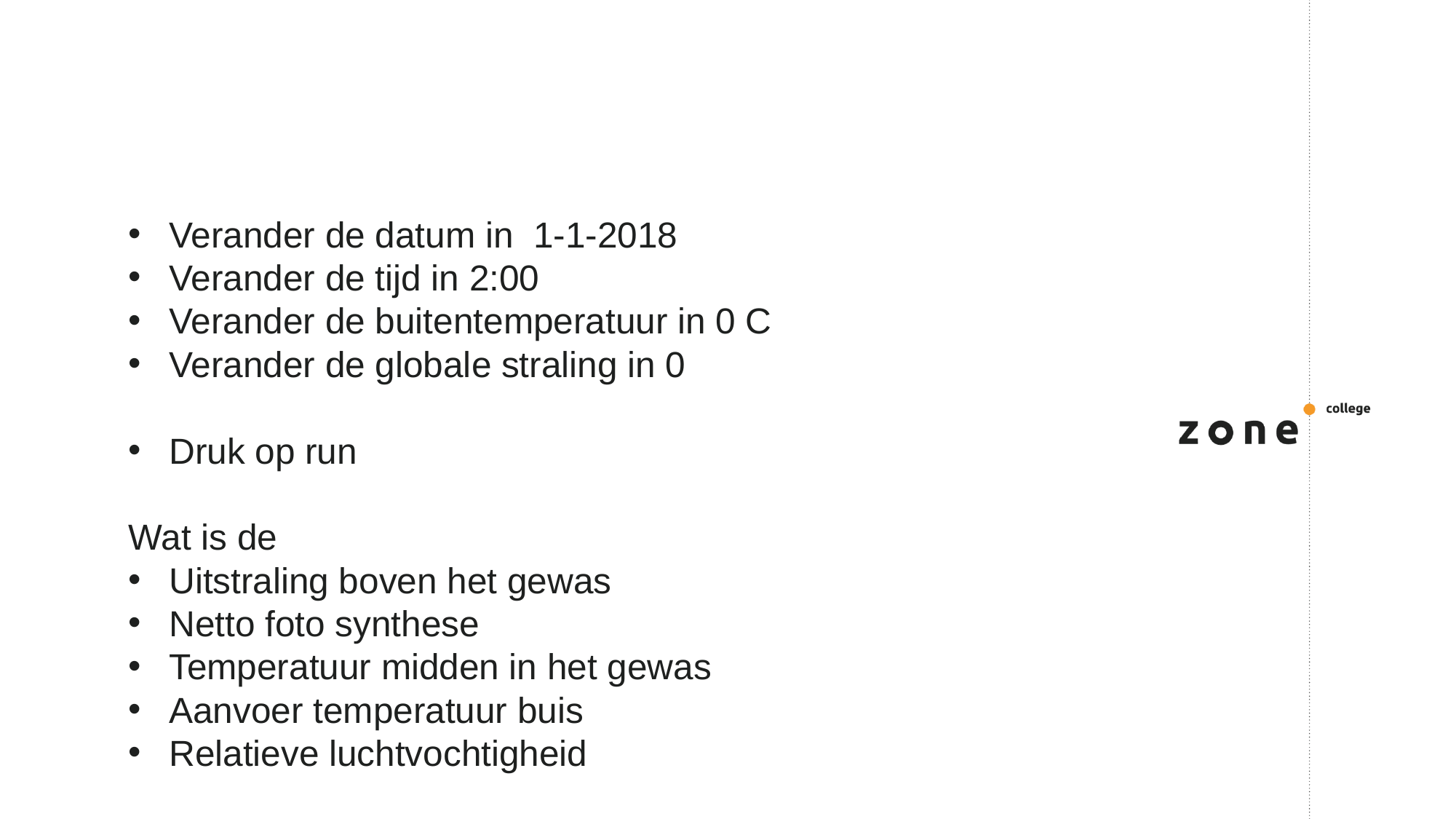

#
Verander de datum in  1-1-2018
Verander de tijd in 2:00
Verander de buitentemperatuur in 0 C
Verander de globale straling in 0

Druk op run

Wat is de
Uitstraling boven het gewas
Netto foto synthese
Temperatuur midden in het gewas
Aanvoer temperatuur buis
Relatieve luchtvochtigheid